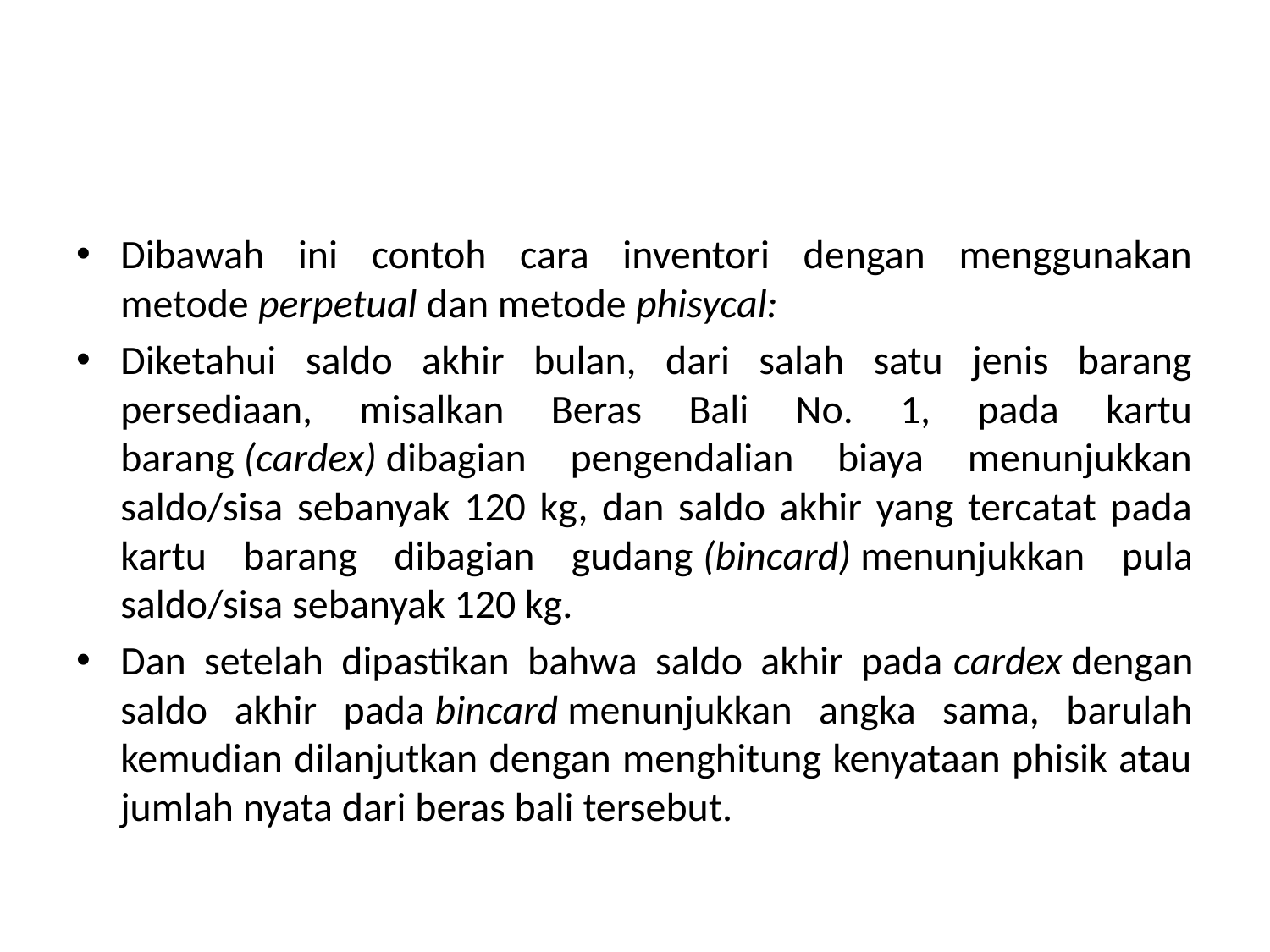

#
Dibawah ini contoh cara inventori dengan menggunakan metode perpetual dan metode phisycal:
Diketahui saldo akhir bulan, dari salah satu jenis barang persediaan, misalkan Beras Bali No. 1, pada kartu barang (cardex) dibagian pengendalian biaya menunjukkan saldo/sisa sebanyak 120 kg, dan saldo akhir yang tercatat pada kartu barang dibagian gudang (bincard) menunjukkan pula saldo/sisa sebanyak 120 kg.
Dan setelah dipastikan bahwa saldo akhir pada cardex dengan saldo akhir pada bincard menunjukkan angka sama, barulah kemudian dilanjutkan dengan menghitung kenyataan phisik atau jumlah nyata dari beras bali tersebut.